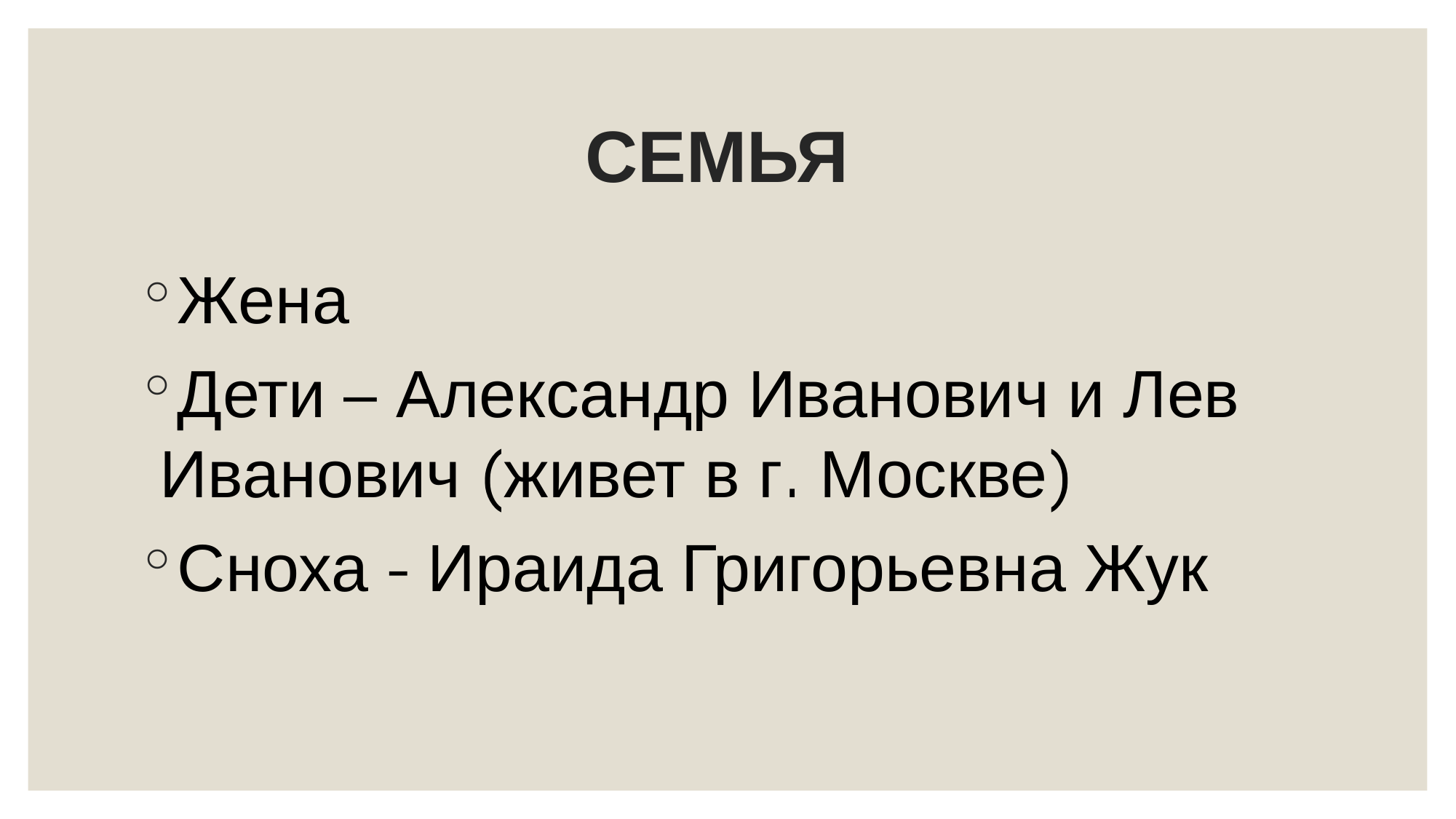

# СЕМЬЯ
Жена
Дети – Александр Иванович и Лев Иванович (живет в г. Москве)
Сноха - Ираида Григорьевна Жук